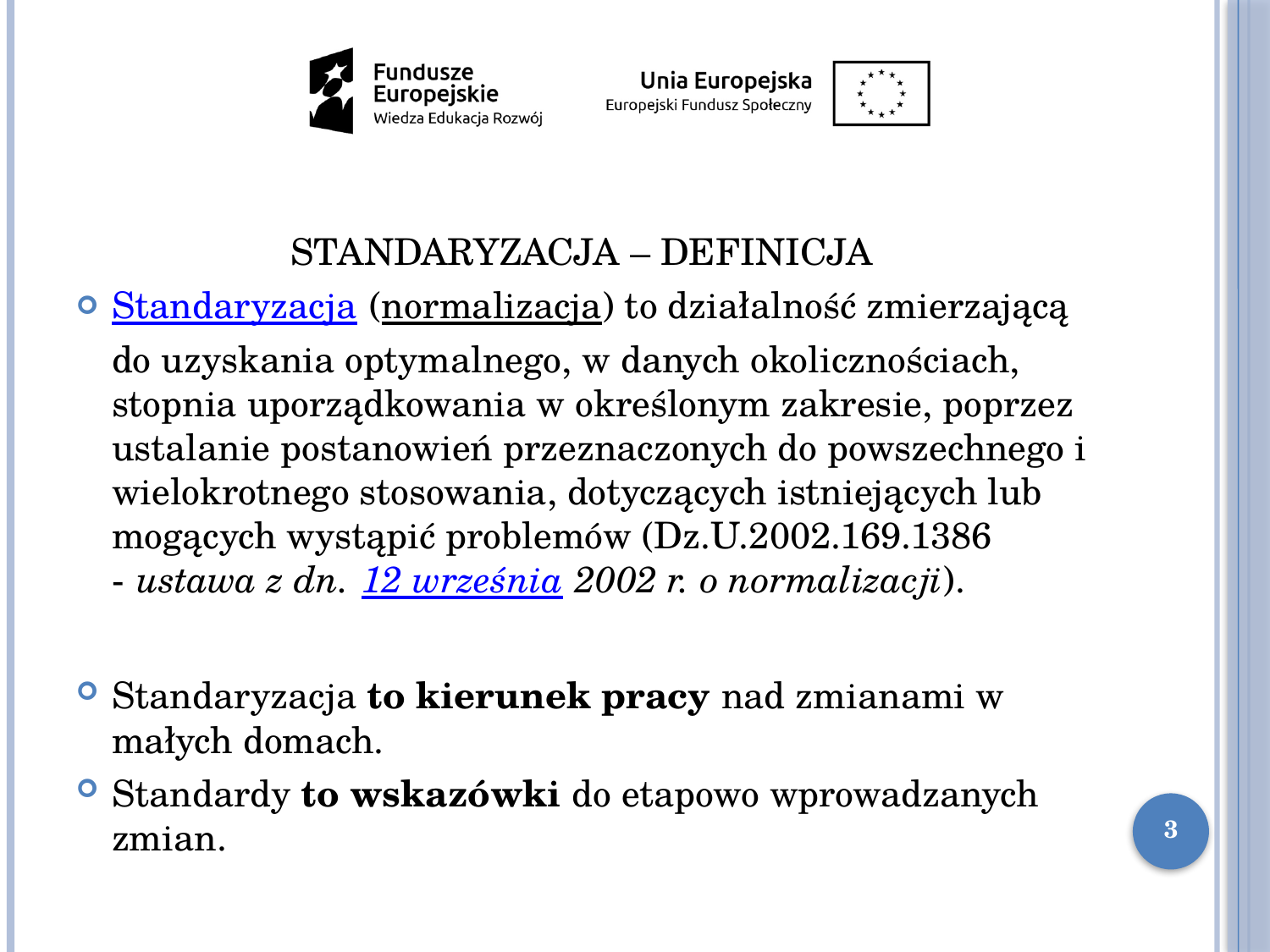

STANDARYZACJA – DEFINICJA
Standaryzacja (normalizacja) to działalność zmierzającą do uzyskania optymalnego, w danych okolicznościach, stopnia uporządkowania w określonym zakresie, poprzez ustalanie postanowień przeznaczonych do powszechnego i wielokrotnego stosowania, dotyczących istniejących lub mogących wystąpić problemów (Dz.U.2002.169.1386 - ustawa z dn. 12 września 2002 r. o normalizacji).

Standaryzacja to kierunek pracy nad zmianami w małych domach.
Standardy to wskazówki do etapowo wprowadzanych zmian.

3